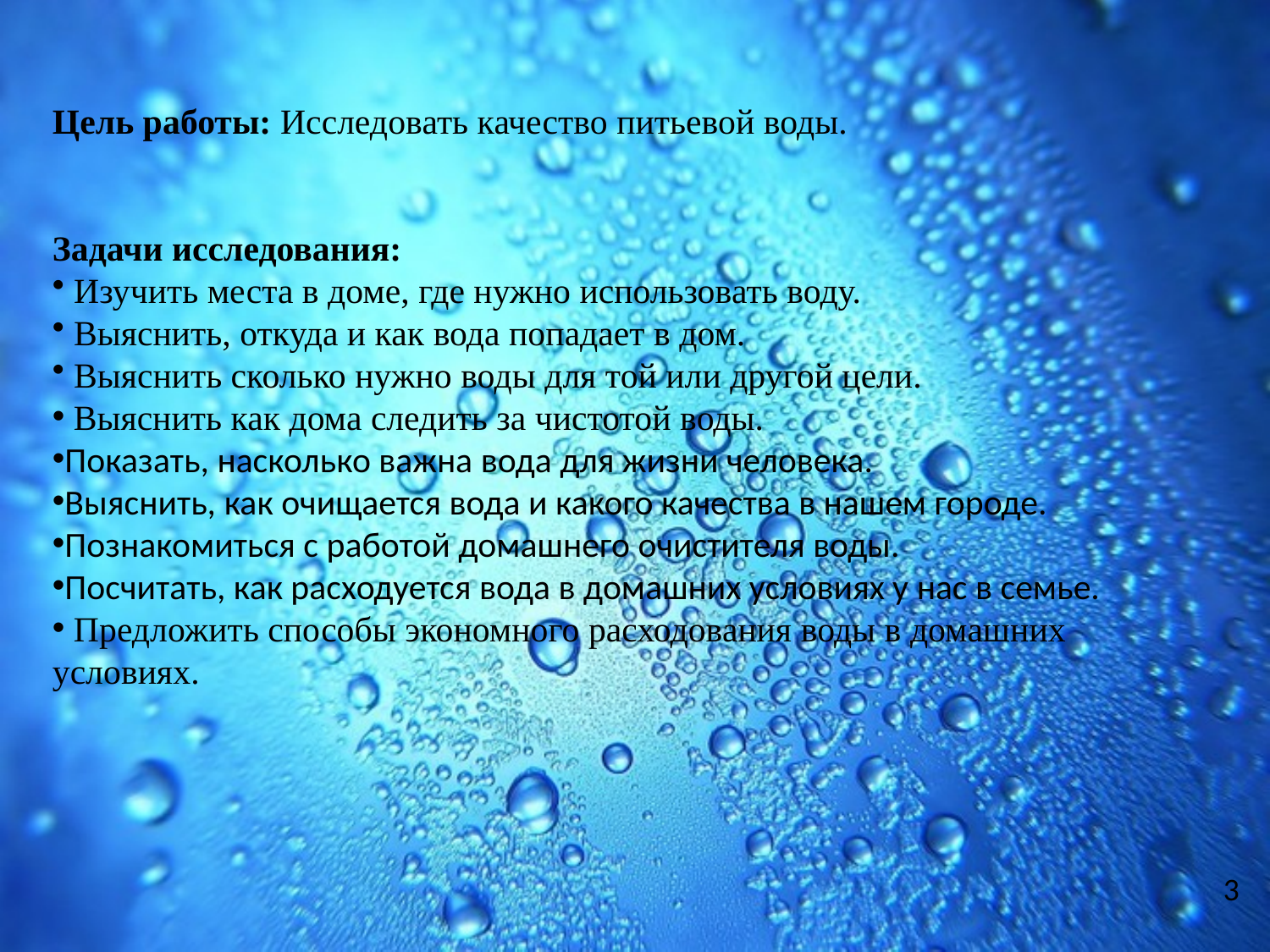

Цель работы: Исследовать качество питьевой воды.

Задачи исследования:
 Изучить места в доме, где нужно использовать воду.
 Выяснить, откуда и как вода попадает в дом.
 Выяснить сколько нужно воды для той или другой цели.
 Выяснить как дома следить за чистотой воды.
Показать, насколько важна вода для жизни человека.
Выяснить, как очищается вода и какого качества в нашем городе.
Познакомиться с работой домашнего очистителя воды.
Посчитать, как расходуется вода в домашних условиях у нас в семье.
 Предложить способы экономного расходования воды в домашних условиях.
3